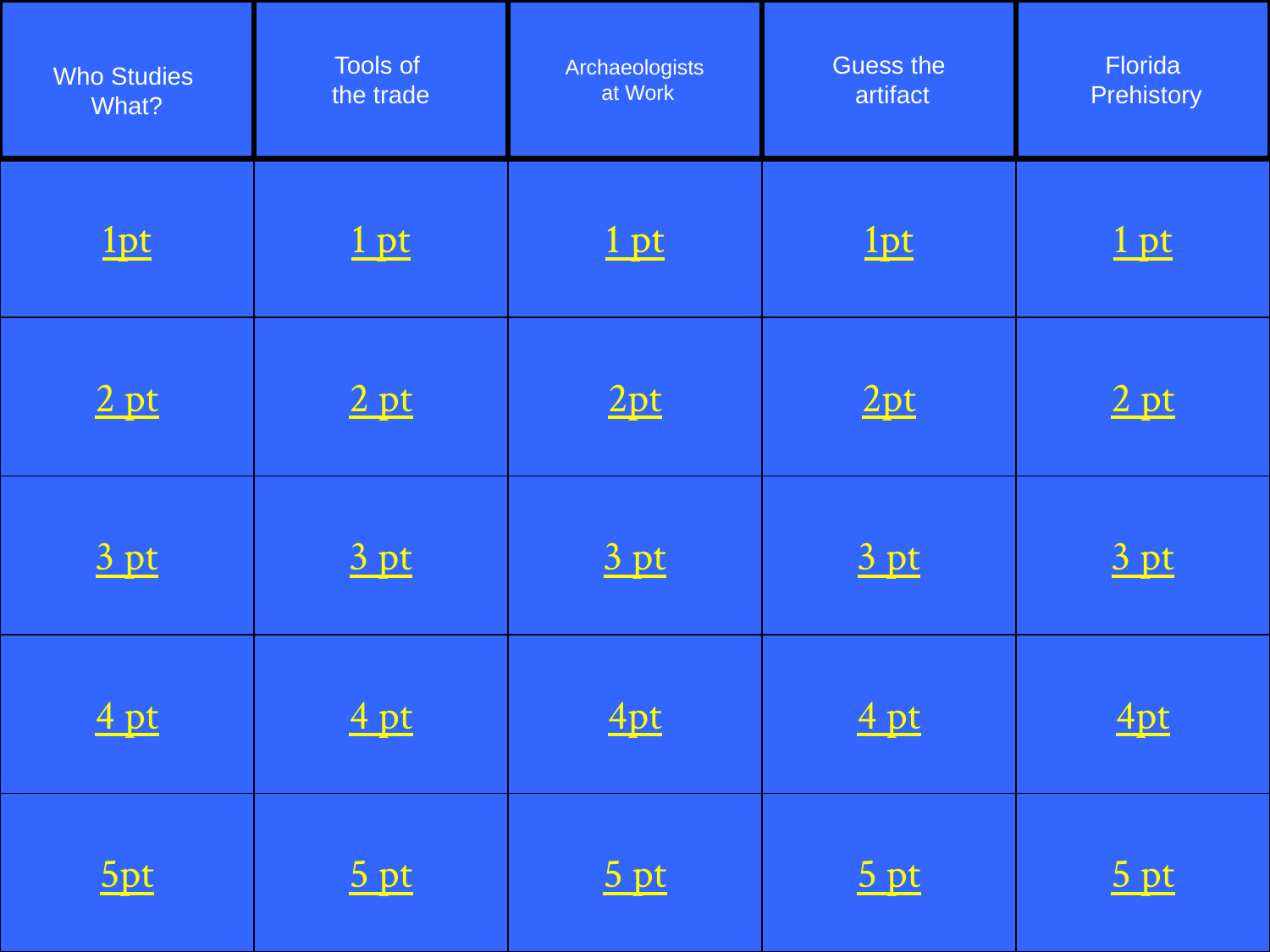

Who Studies
What?

Tools of
the trade
Archaeologists
 at Work
Guess the
 artifact
Florida
 Prehistory
1pt
1 pt
1 pt
1pt
1 pt
2 pt
2 pt
2pt
2pt
2 pt
3 pt
3 pt
3 pt
3 pt
3 pt
4 pt
4 pt
4pt
4 pt
4pt
5pt
5 pt
5 pt
5 pt
5 pt